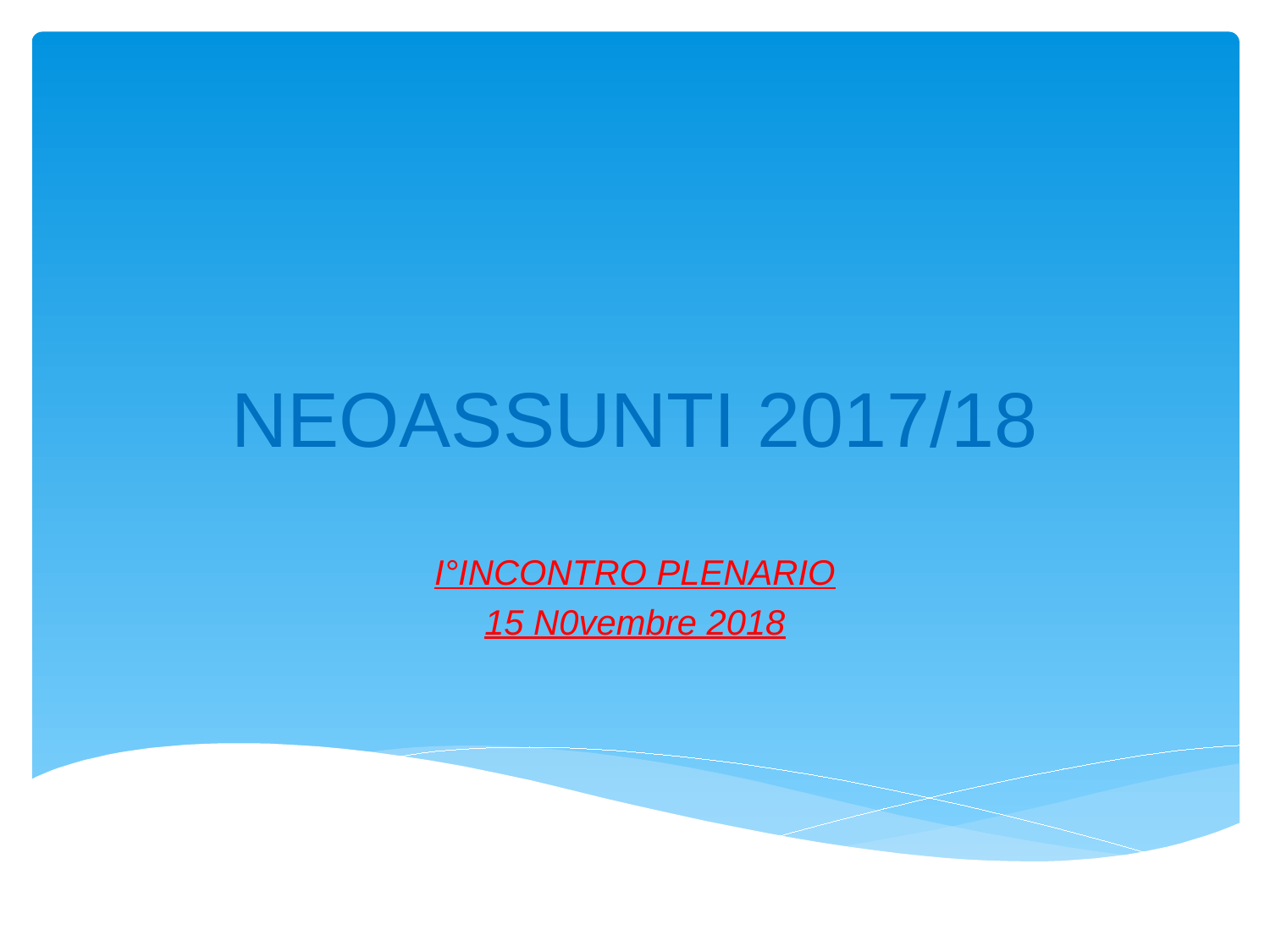

# NEOASSUNTI 2017/18
I°INCONTRO PLENARIO
15 N0vembre 2018